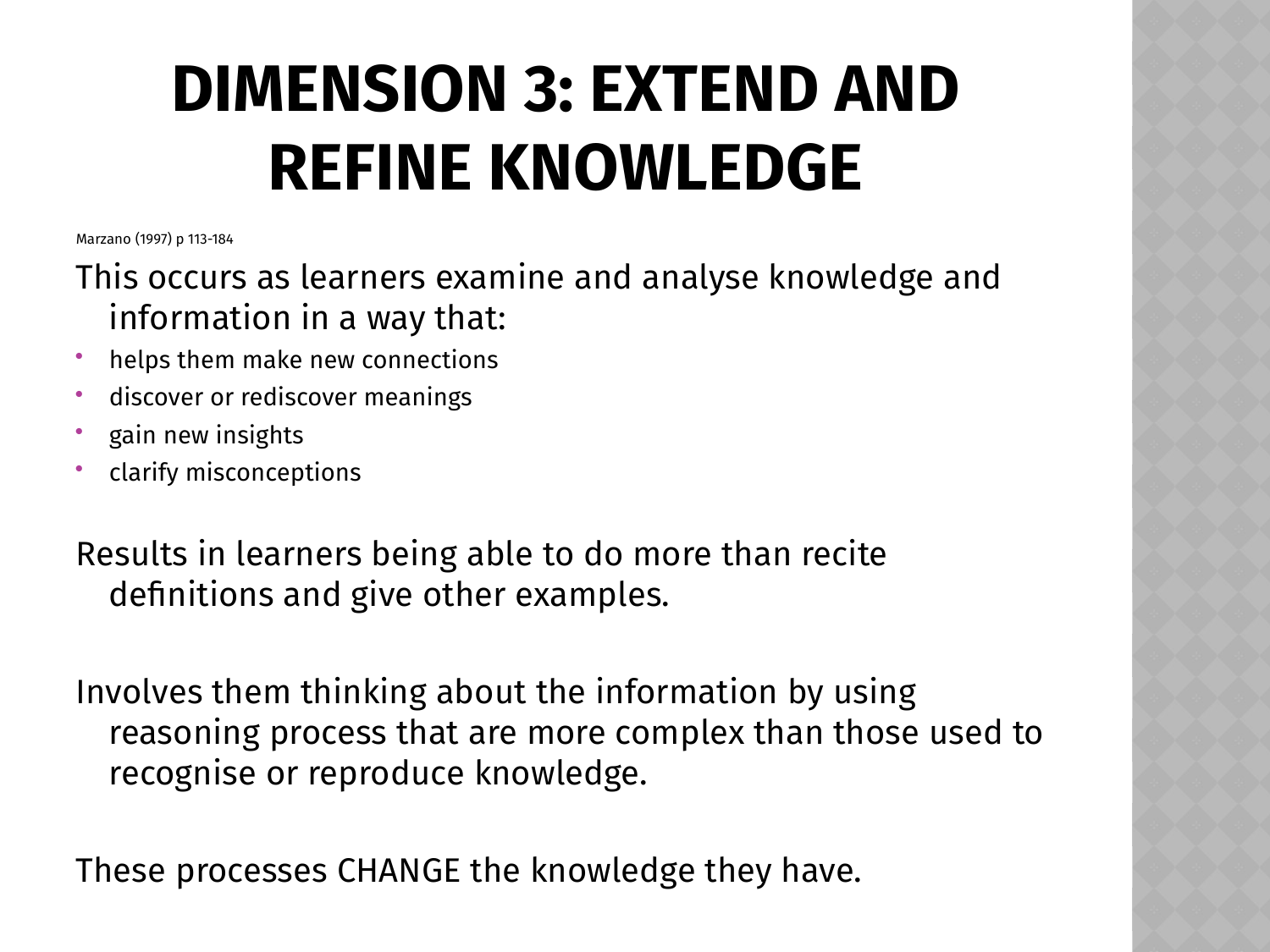

# Dimension 3: extend and refine knowledge
Marzano (1997) p 113-184
This occurs as learners examine and analyse knowledge and information in a way that:
helps them make new connections
discover or rediscover meanings
gain new insights
clarify misconceptions

Results in learners being able to do more than recite definitions and give other examples.

Involves them thinking about the information by using reasoning process that are more complex than those used to recognise or reproduce knowledge.

These processes CHANGE the knowledge they have.